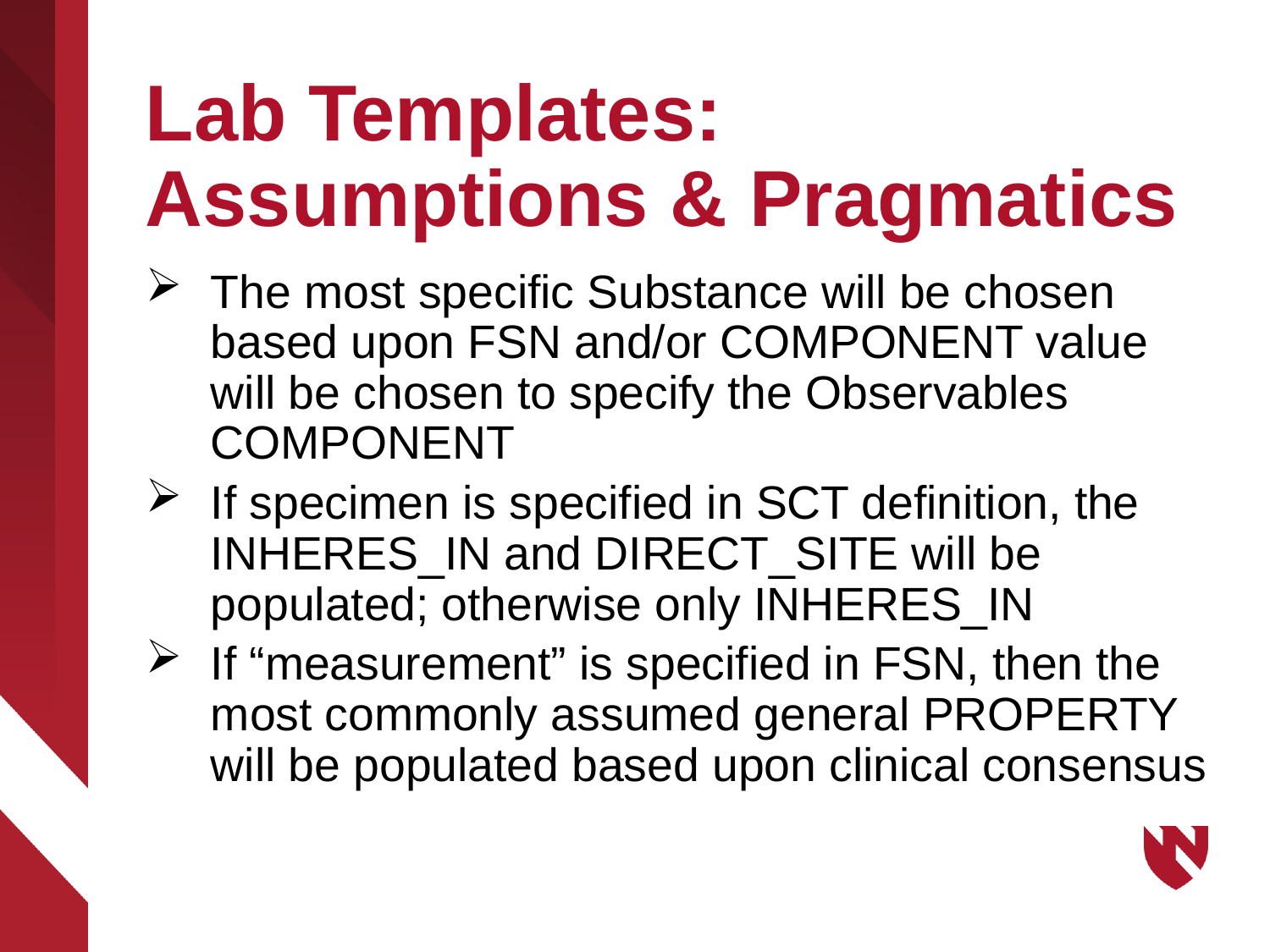

# Lab Templates: Assumptions & Pragmatics
The most specific Substance will be chosen based upon FSN and/or COMPONENT value will be chosen to specify the Observables COMPONENT
If specimen is specified in SCT definition, the INHERES_IN and DIRECT_SITE will be populated; otherwise only INHERES_IN
If “measurement” is specified in FSN, then the most commonly assumed general PROPERTY will be populated based upon clinical consensus